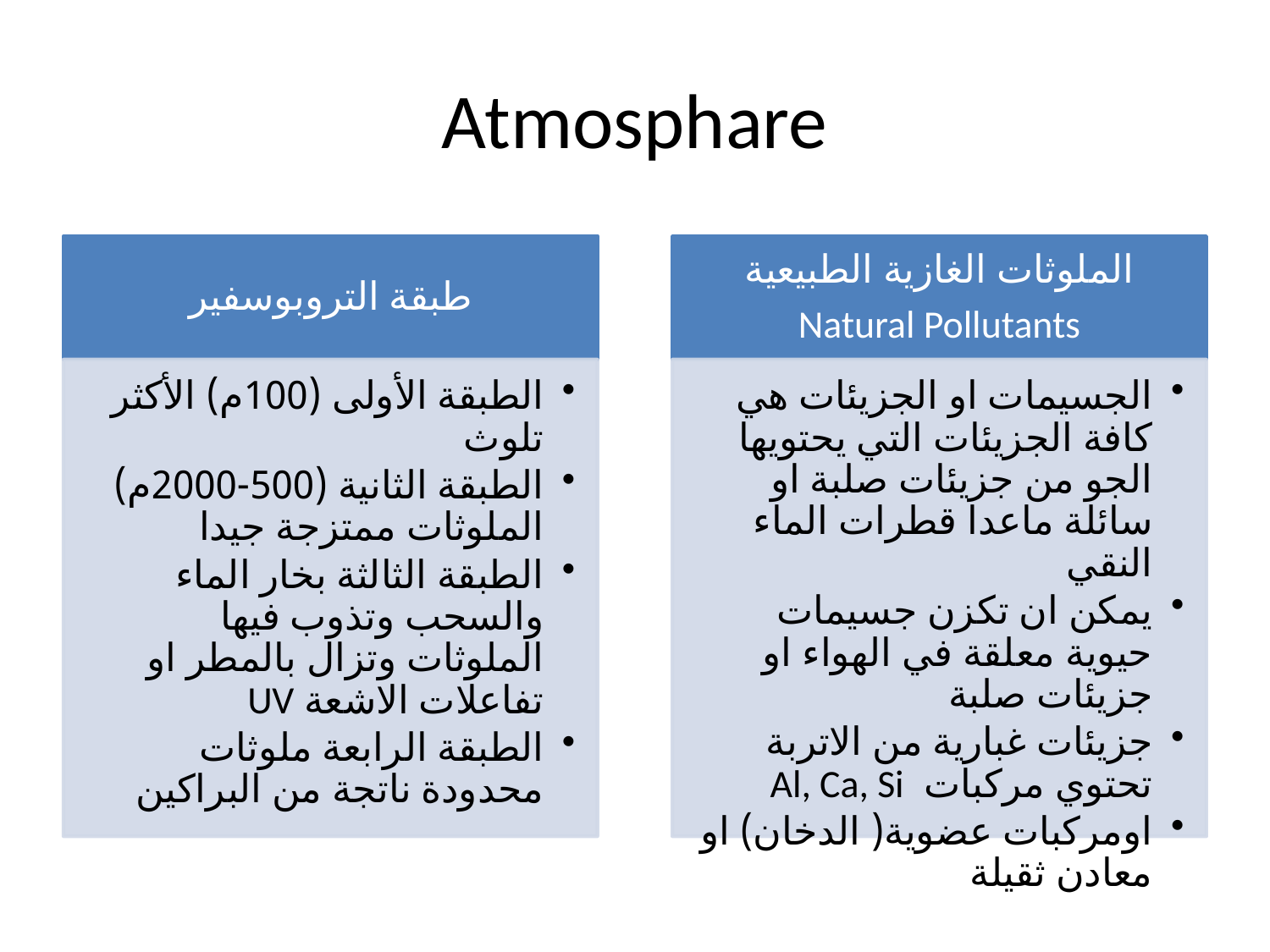

# Atmosphare
طبقة التروبوسفير
الطبقة الأولى (100م) الأكثر تلوث
الطبقة الثانية (500-2000م) الملوثات ممتزجة جيدا
الطبقة الثالثة بخار الماء والسحب وتذوب فيها الملوثات وتزال بالمطر او تفاعلات الاشعة UV
الطبقة الرابعة ملوثات محدودة ناتجة من البراكين

الملوثات الغازية الطبيعية
Natural Pollutants
الجسيمات او الجزيئات هي كافة الجزيئات التي يحتويها الجو من جزيئات صلبة او سائلة ماعدا قطرات الماء النقي
يمكن ان تكزن جسيمات حيوية معلقة في الهواء او جزيئات صلبة
جزيئات غبارية من الاتربة تحتوي مركبات  Al, Ca, Si
اومركبات عضوية( الدخان) او معادن ثقيلة